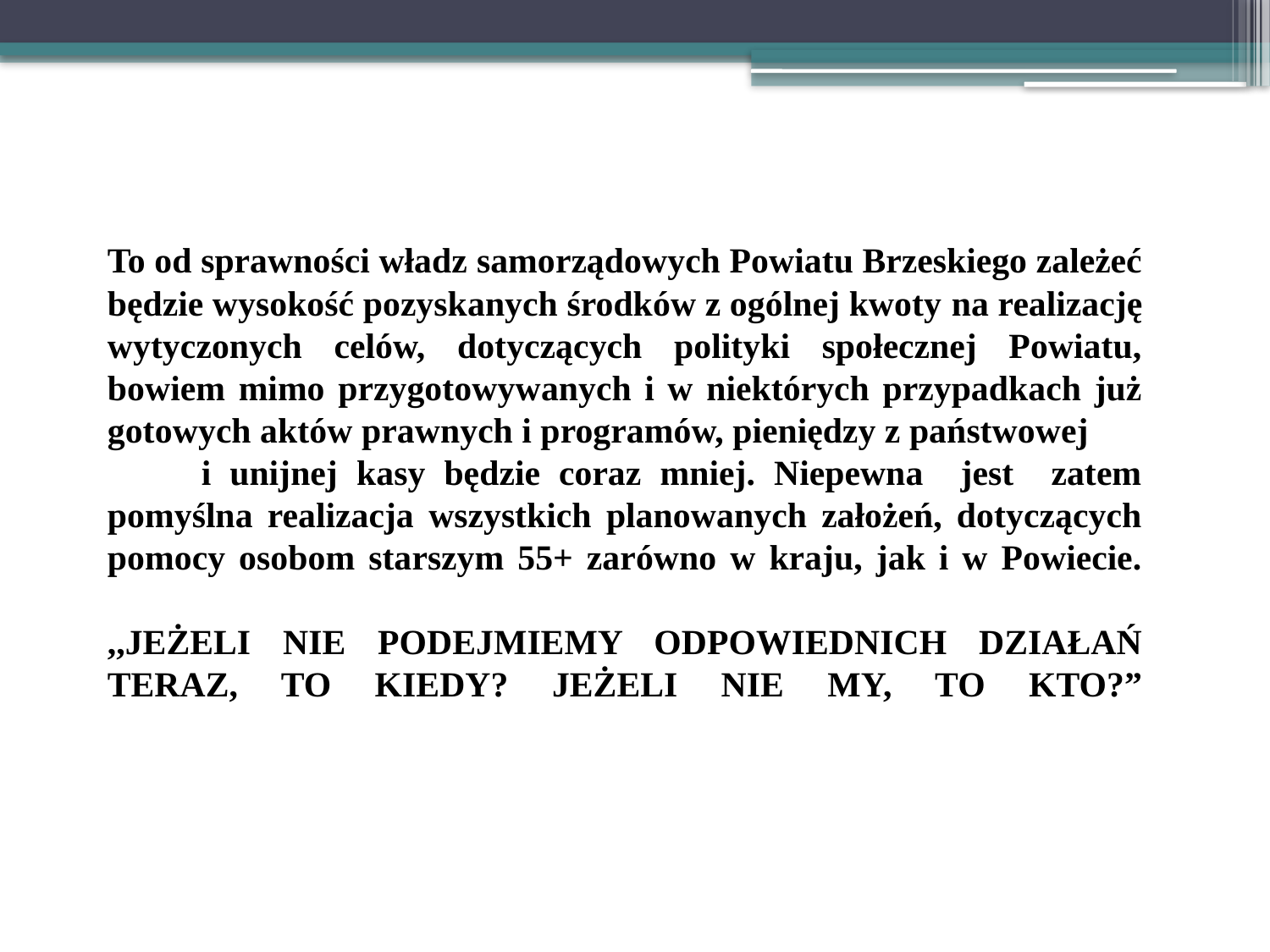

# To od sprawności władz samorządowych Powiatu Brzeskiego zależeć będzie wysokość pozyskanych środków z ogólnej kwoty na realizację wytyczonych celów, dotyczących polityki społecznej Powiatu, bowiem mimo przygotowywanych i w niektórych przypadkach już gotowych aktów prawnych i programów, pieniędzy z państwowej            i unijnej kasy będzie coraz mniej. Niepewna  jest  zatem pomyślna realizacja wszystkich planowanych założeń, dotyczących pomocy osobom starszym 55+ zarówno w kraju, jak i w Powiecie.   ,,JEŻELI NIE PODEJMIEMY ODPOWIEDNICH DZIAŁAŃ TERAZ, TO KIEDY? JEŻELI NIE MY, TO KTO?”